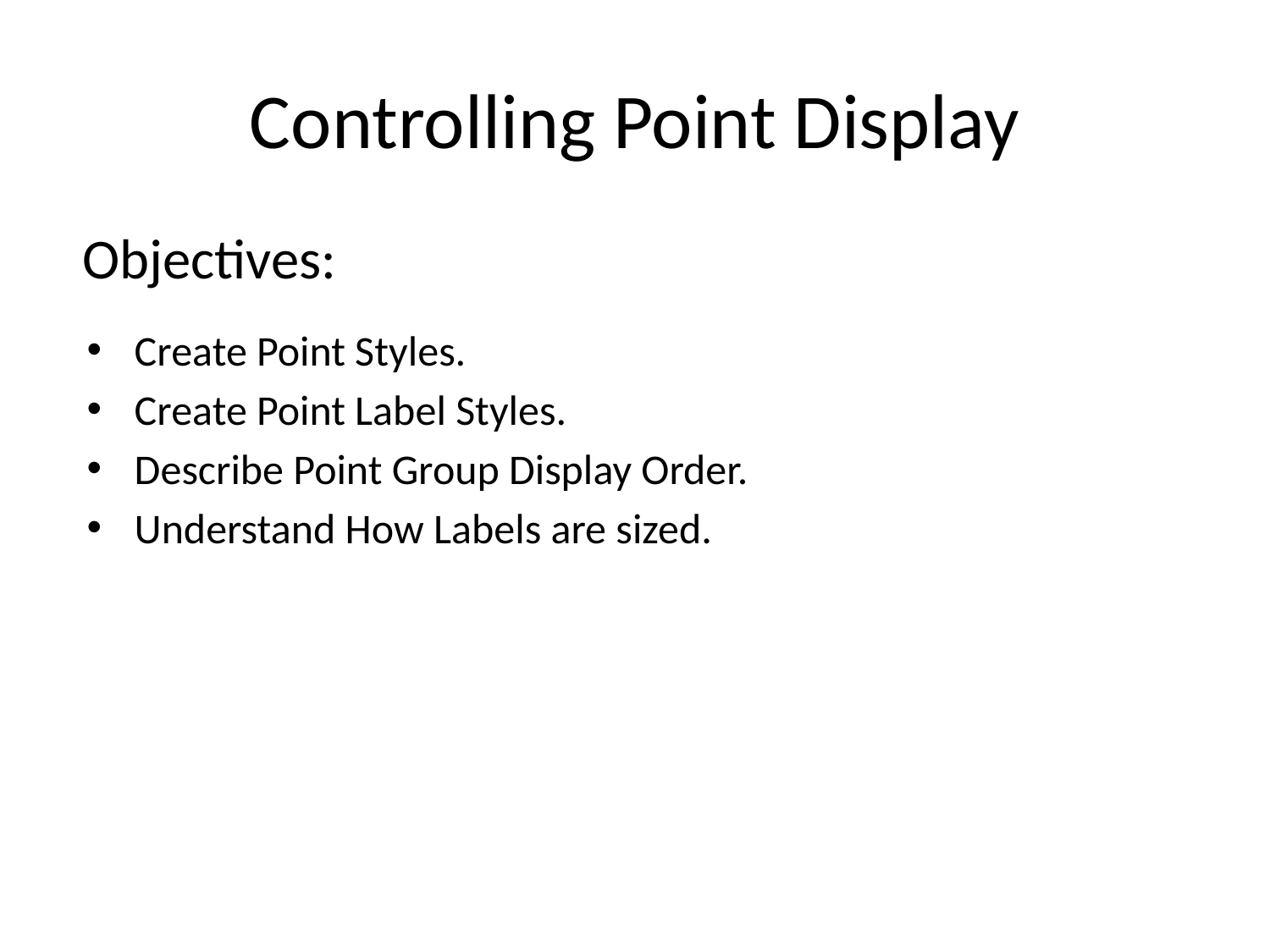

# Controlling Point Display
Objectives:
Create Point Styles.
Create Point Label Styles.
Describe Point Group Display Order.
Understand How Labels are sized.